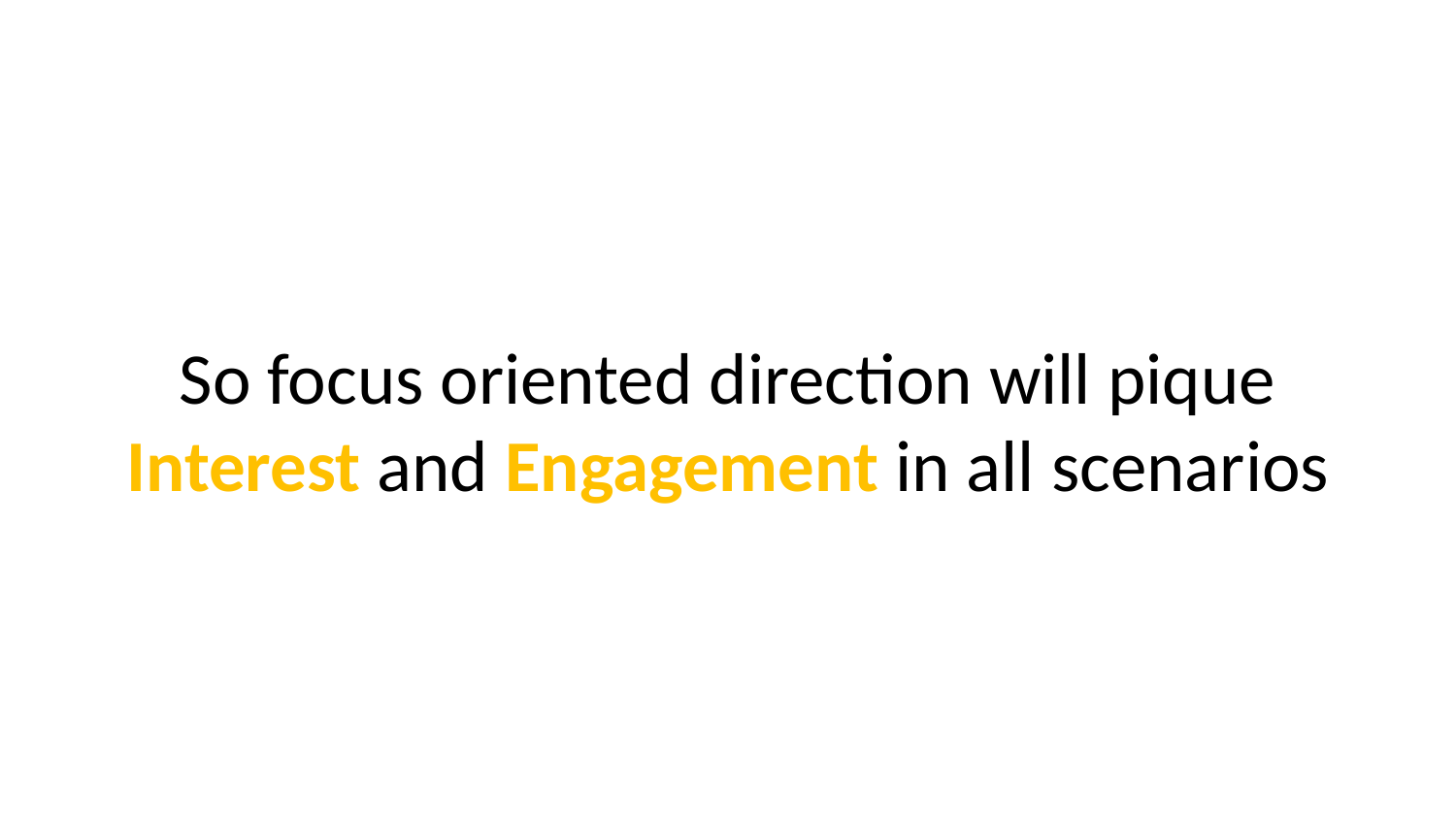

So focus oriented direction will pique Interest and Engagement in all scenarios